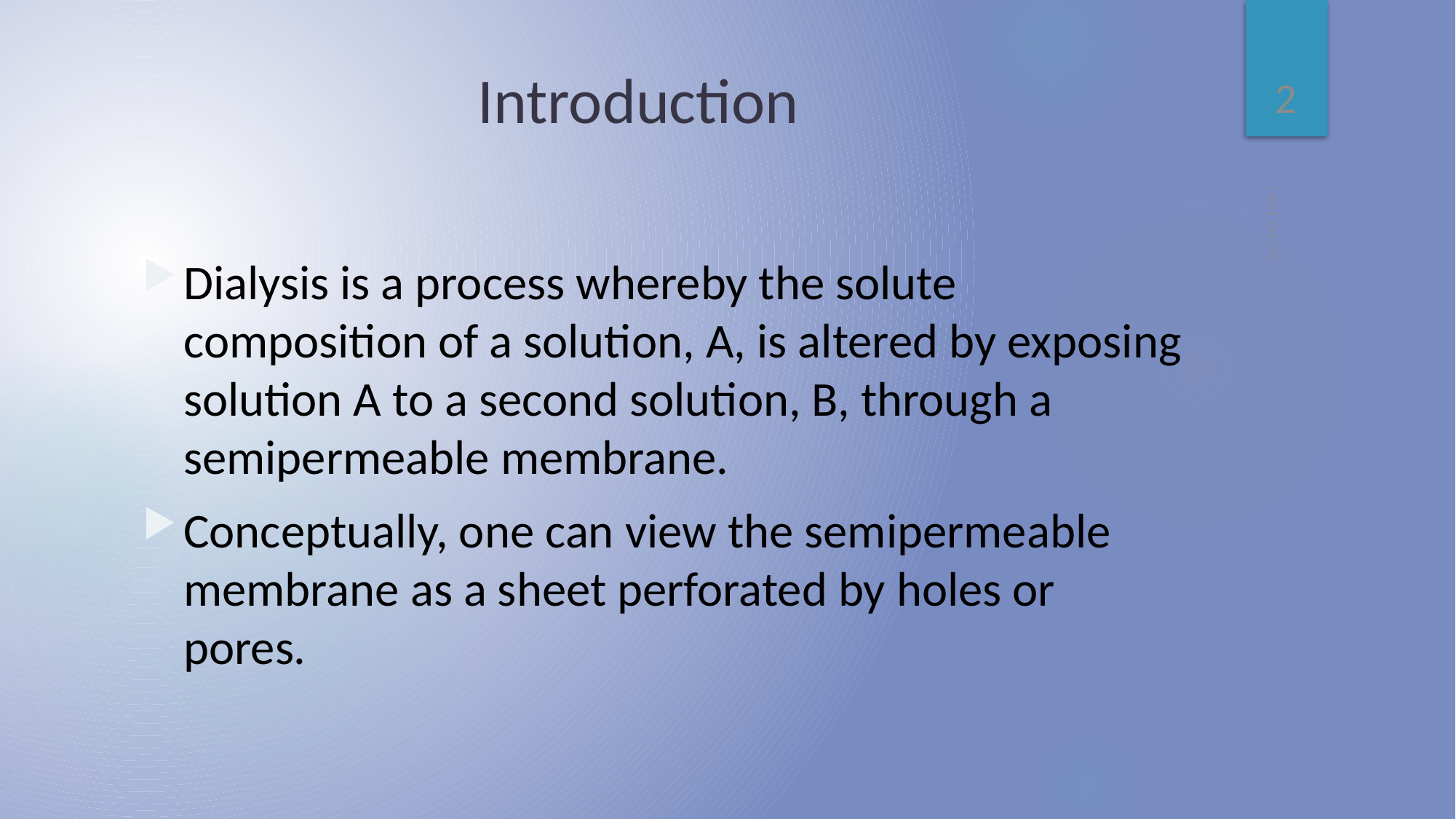

2
# Introduction
1401.04.09
Dialysis is a process whereby the solute composition of a solution, A, is altered by exposing solution A to a second solution, B, through a semipermeable membrane.
Conceptually, one can view the semipermeable membrane as a sheet perforated by holes or pores.